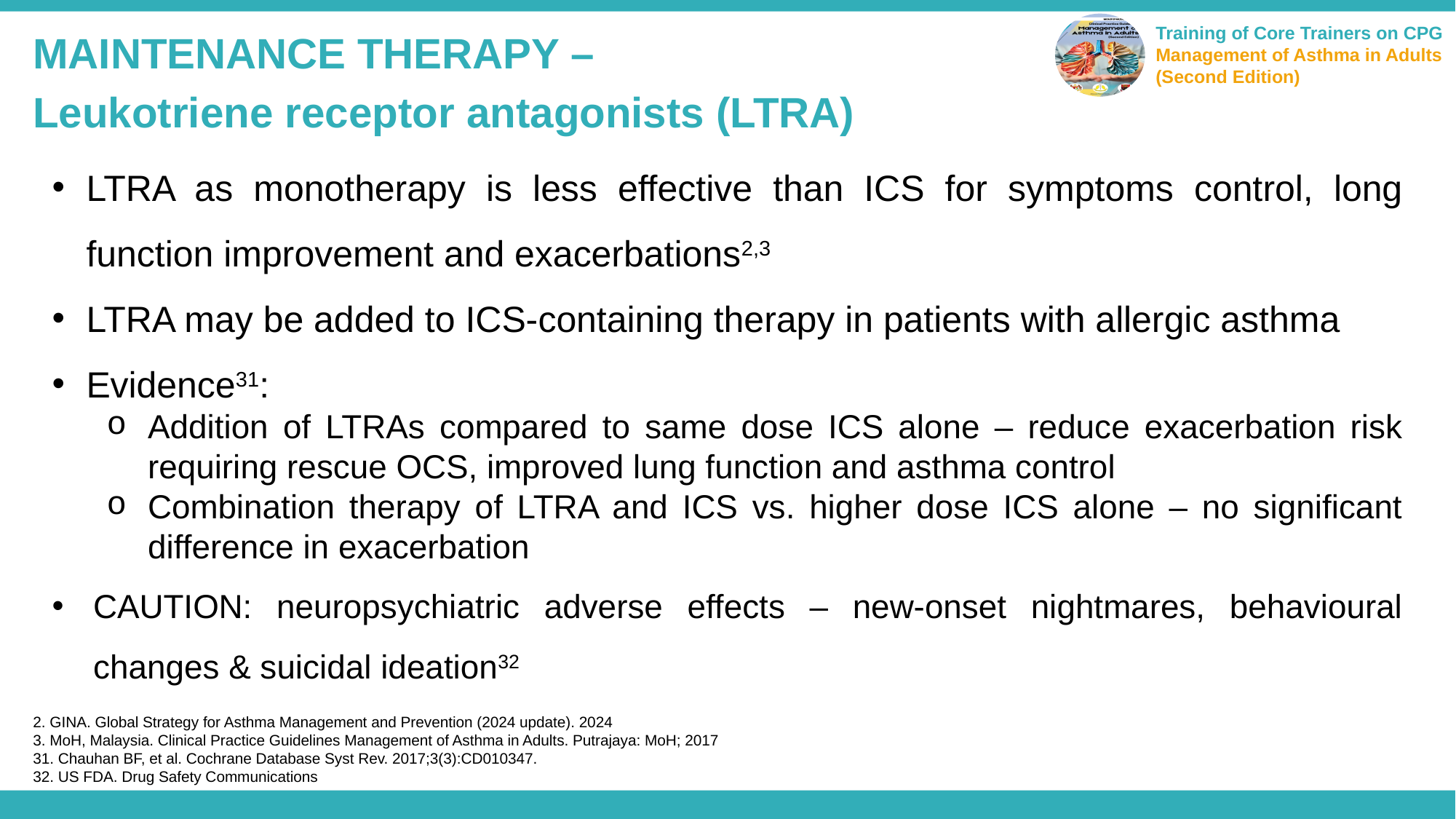

MAINTENANCE THERAPY –
Leukotriene receptor antagonists (LTRA)
LTRA as monotherapy is less effective than ICS for symptoms control, long function improvement and exacerbations2,3
LTRA may be added to ICS-containing therapy in patients with allergic asthma
Evidence31:
Addition of LTRAs compared to same dose ICS alone – reduce exacerbation risk requiring rescue OCS, improved lung function and asthma control
Combination therapy of LTRA and ICS vs. higher dose ICS alone – no significant difference in exacerbation
CAUTION: neuropsychiatric adverse effects – new-onset nightmares, behavioural changes & suicidal ideation32
2. GINA. Global Strategy for Asthma Management and Prevention (2024 update). 2024
3. MoH, Malaysia. Clinical Practice Guidelines Management of Asthma in Adults. Putrajaya: MoH; 2017
31. Chauhan BF, et al. Cochrane Database Syst Rev. 2017;3(3):CD010347.
32. US FDA. Drug Safety Communications